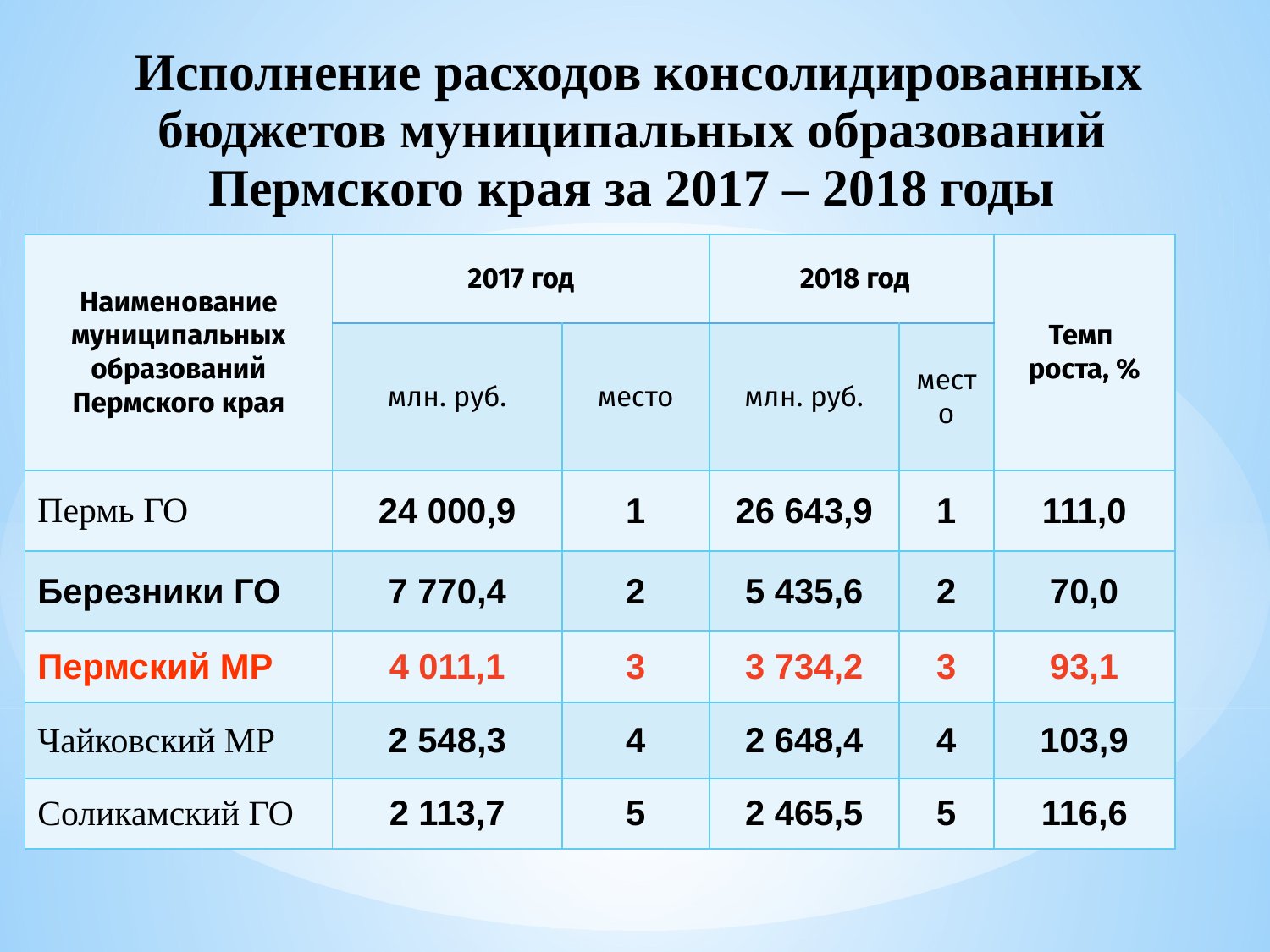

Исполнение расходов консолидированных бюджетов муниципальных образований Пермского края за 2017 – 2018 годы
| Наименование муниципальных образований Пермского края | 2017 год |  | 2018 год |  | Темп роста, % |
| --- | --- | --- | --- | --- | --- |
|  | млн. руб. | место | млн. руб. | место |  |
| Пермь ГО | 24 000,9 | 1 | 26 643,9 | 1 | 111,0 |
| Березники ГО | 7 770,4 | 2 | 5 435,6 | 2 | 70,0 |
| Пермский МР | 4 011,1 | 3 | 3 734,2 | 3 | 93,1 |
| Чайковский МР | 2 548,3 | 4 | 2 648,4 | 4 | 103,9 |
| Соликамский ГО | 2 113,7 | 5 | 2 465,5 | 5 | 116,6 |